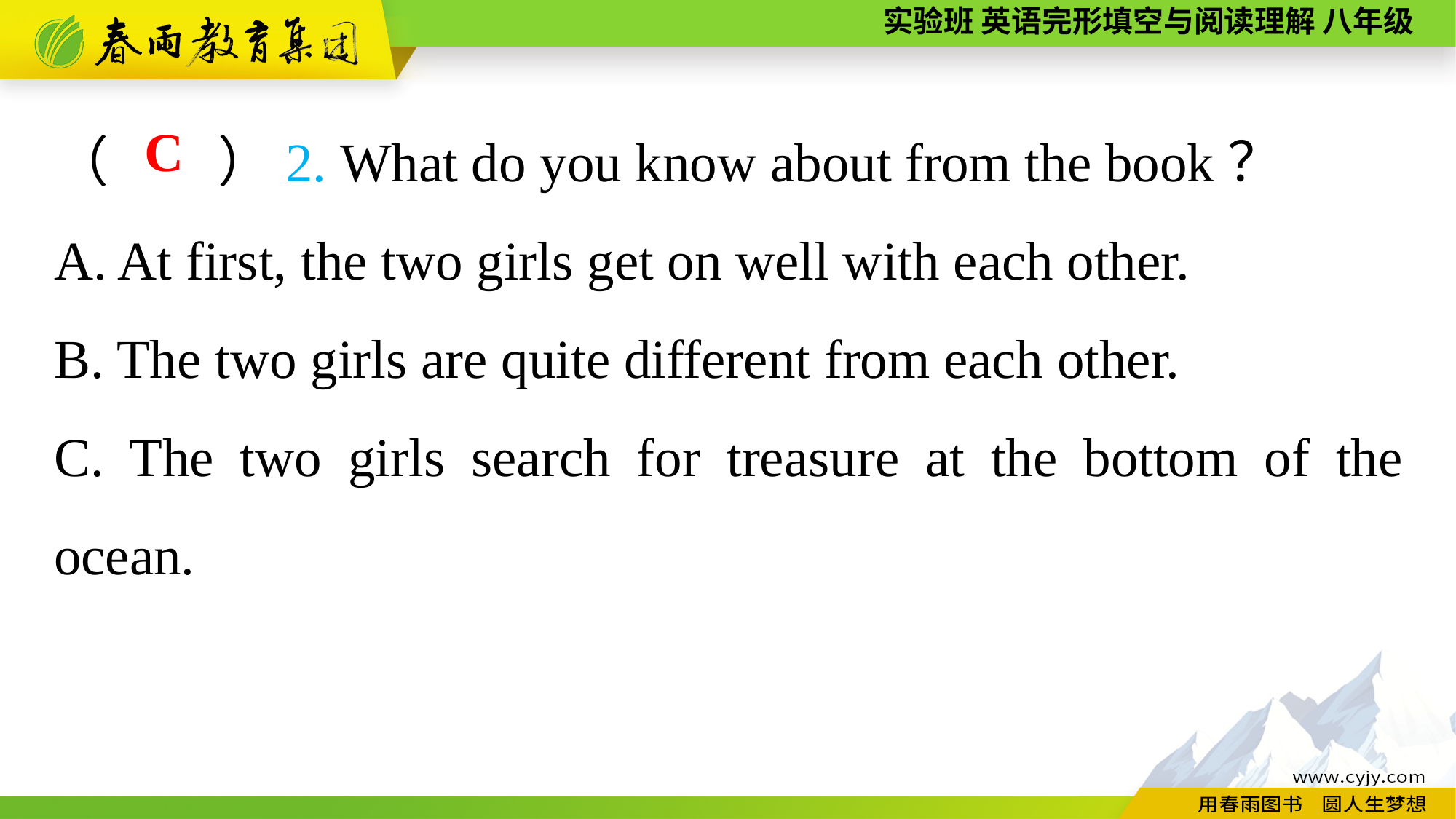

（　　）2. What do you know about from the book？
A. At first, the two girls get on well with each other.
B. The two girls are quite different from each other.
C. The two girls search for treasure at the bottom of the ocean.
C